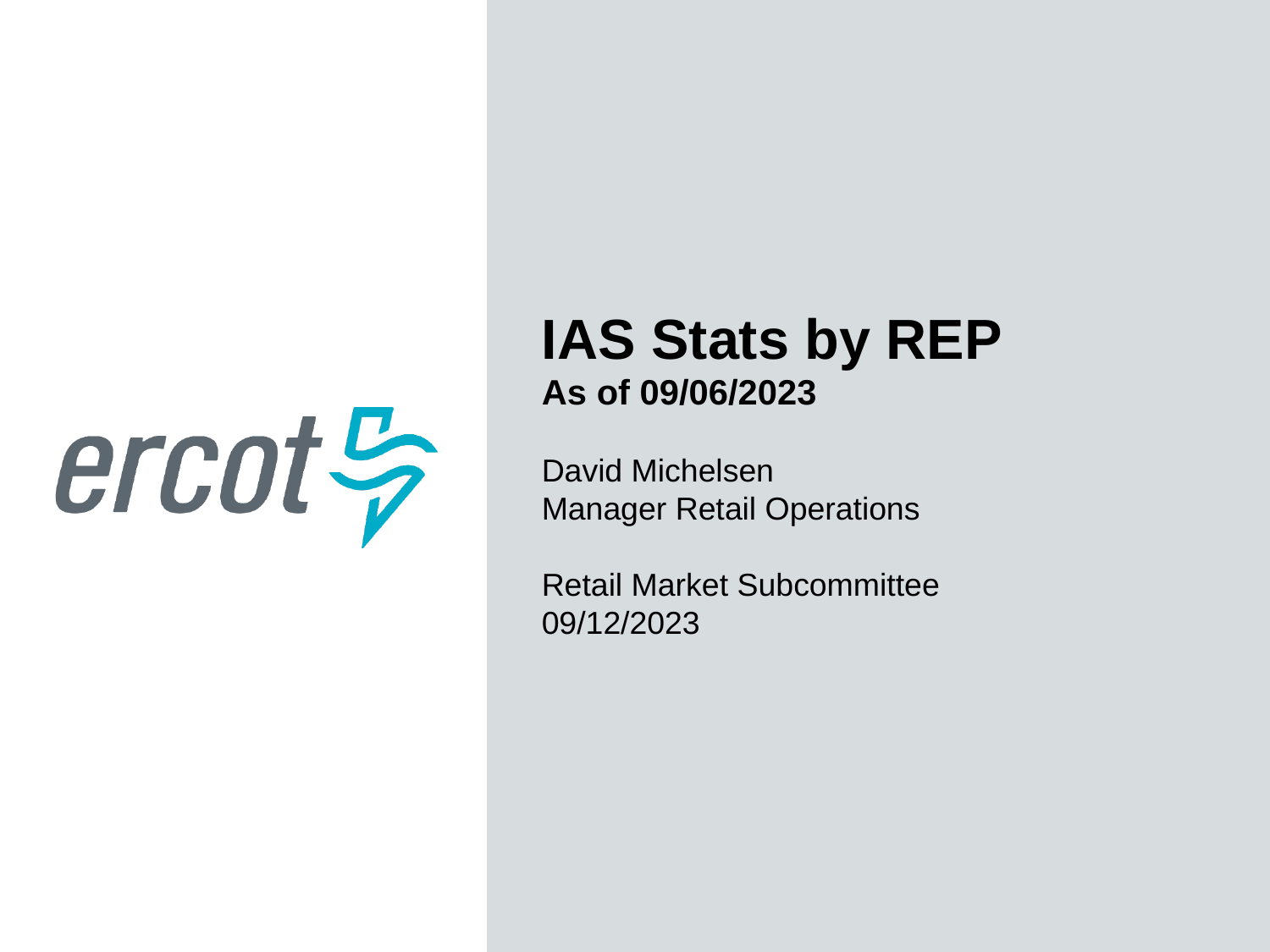

IAS Stats by REP
As of 09/06/2023

David Michelsen
Manager Retail Operations

Retail Market Subcommittee
09/12/2023